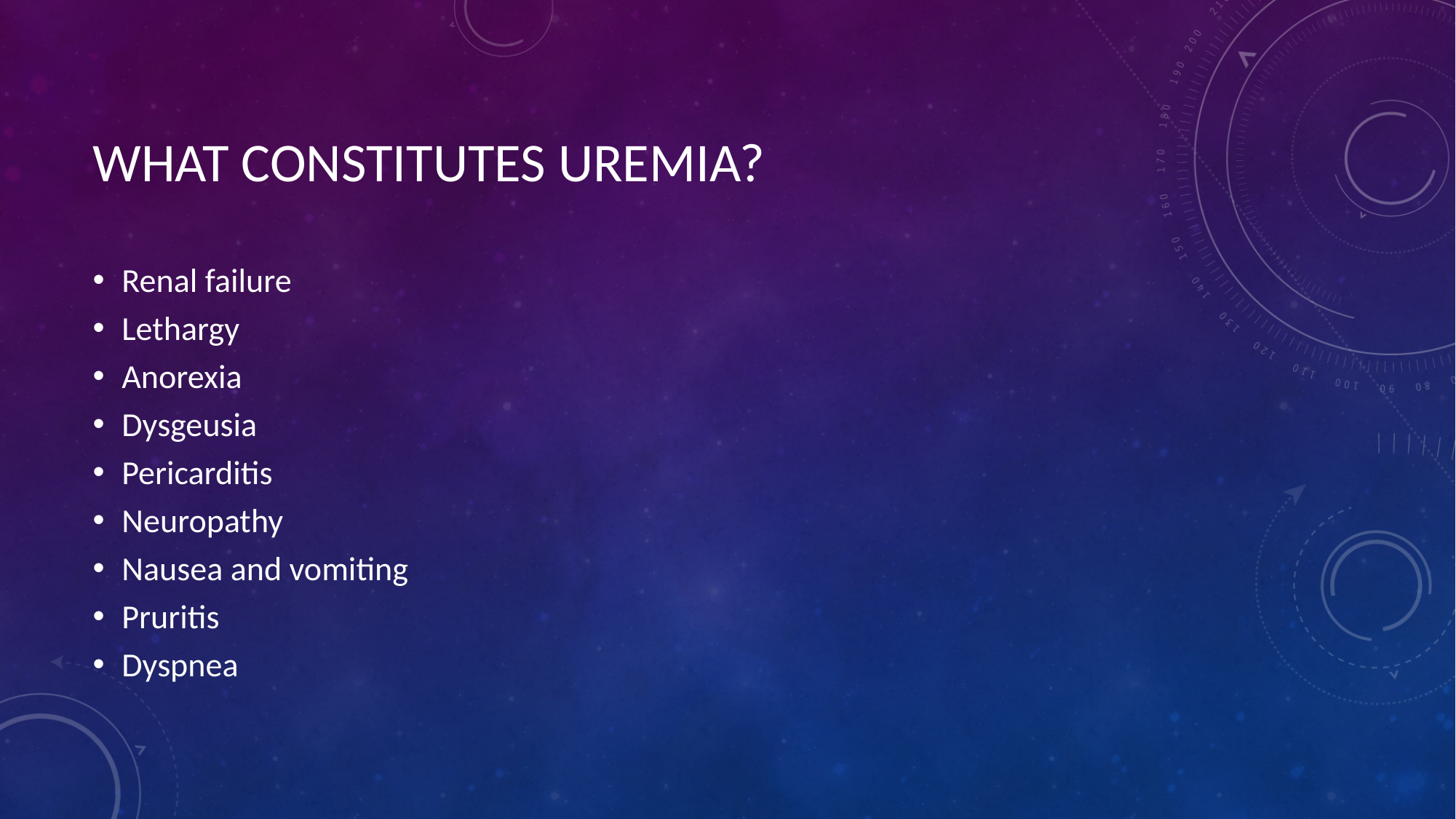

# What Constitutes Uremia?
Renal failure
Lethargy
Anorexia
Dysgeusia
Pericarditis
Neuropathy
Nausea and vomiting
Pruritis
Dyspnea